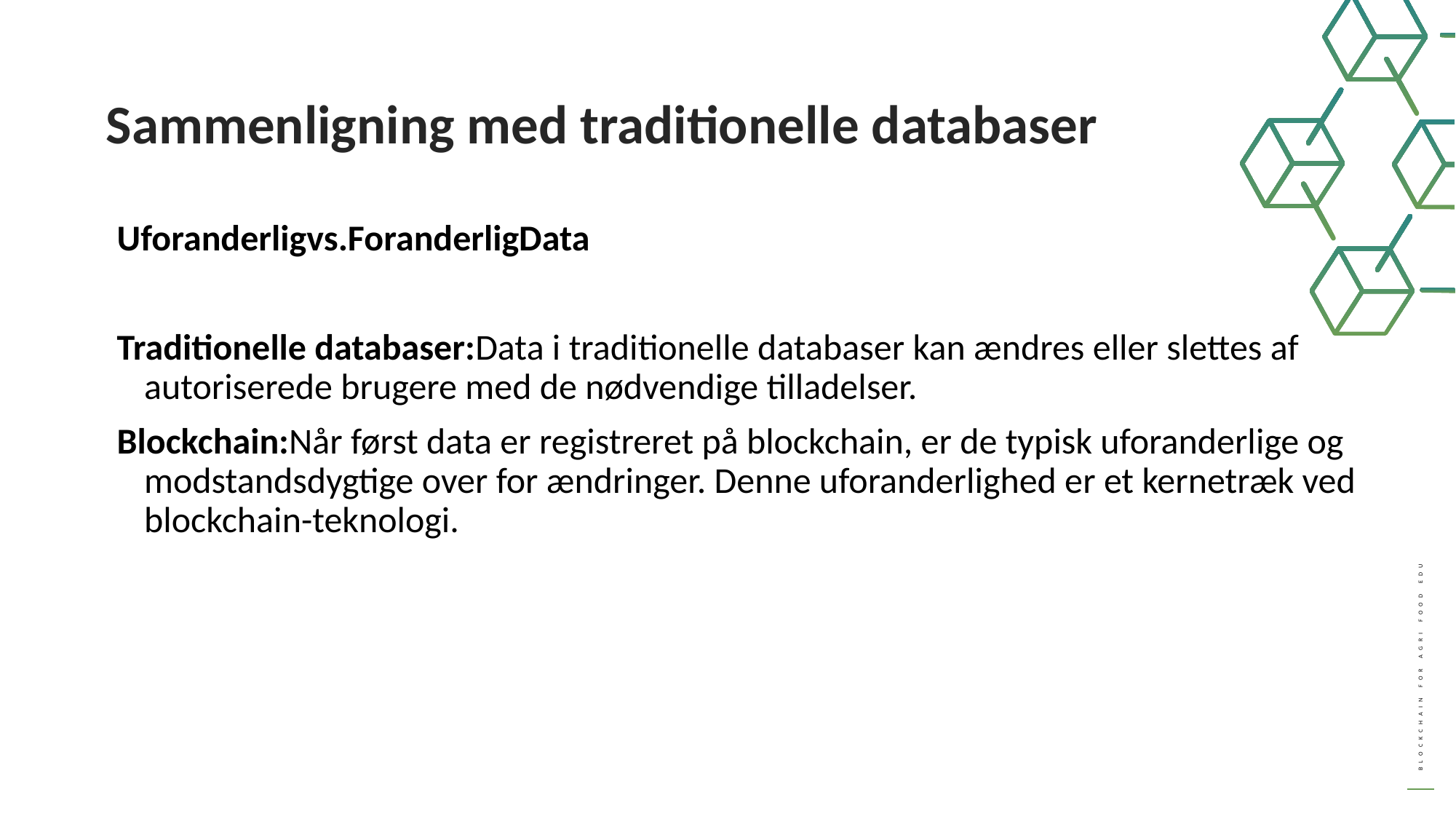

Sammenligning med traditionelle databaser
Uforanderligvs.ForanderligData

Traditionelle databaser:Data i traditionelle databaser kan ændres eller slettes af autoriserede brugere med de nødvendige tilladelser.
Blockchain:Når først data er registreret på blockchain, er de typisk uforanderlige og modstandsdygtige over for ændringer. Denne uforanderlighed er et kernetræk ved blockchain-teknologi.